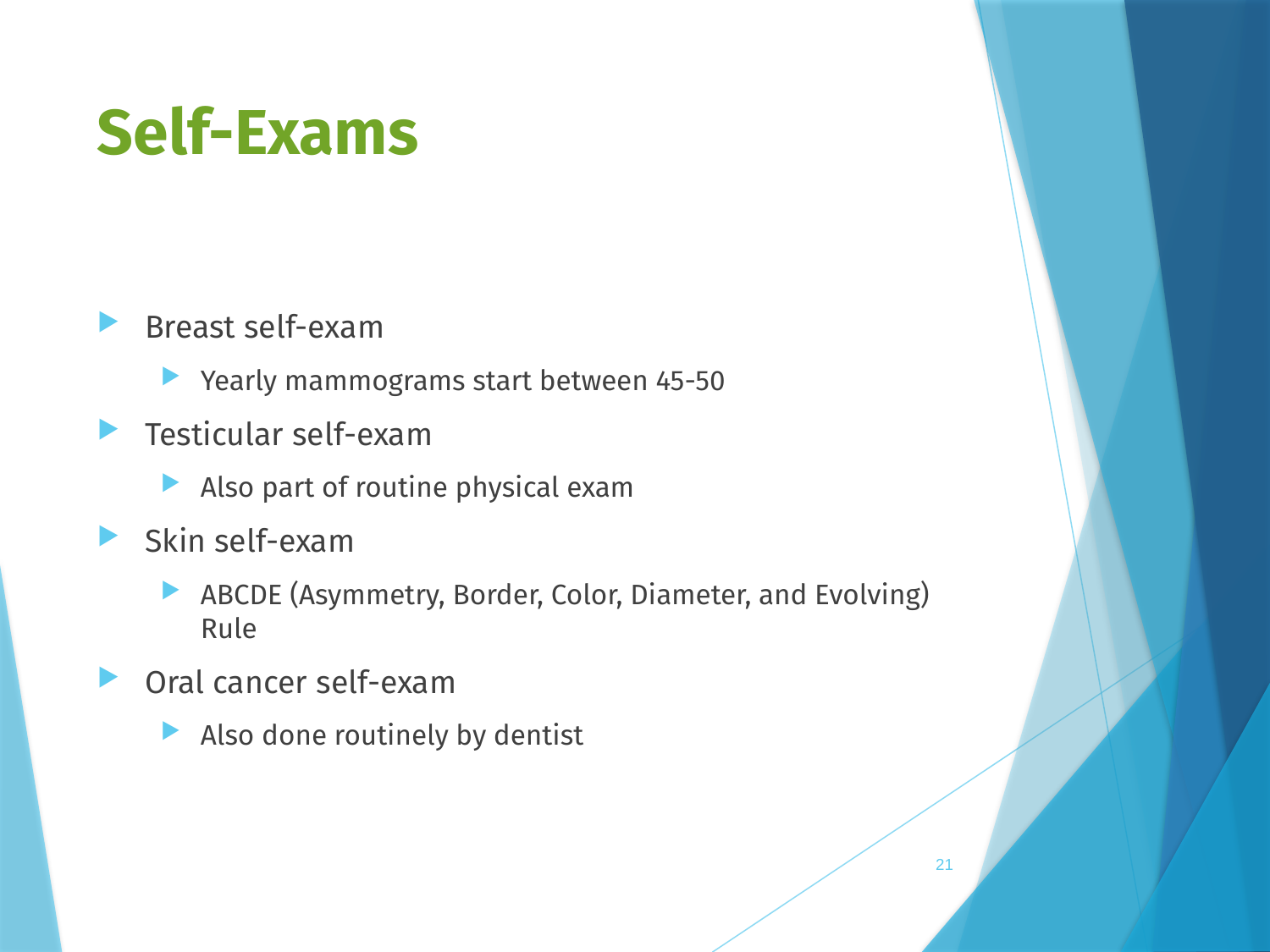

# Self-Exams
Breast self-exam
Yearly mammograms start between 45-50
Testicular self-exam
Also part of routine physical exam
Skin self-exam
ABCDE (Asymmetry, Border, Color, Diameter, and Evolving) Rule
Oral cancer self-exam
Also done routinely by dentist
 21